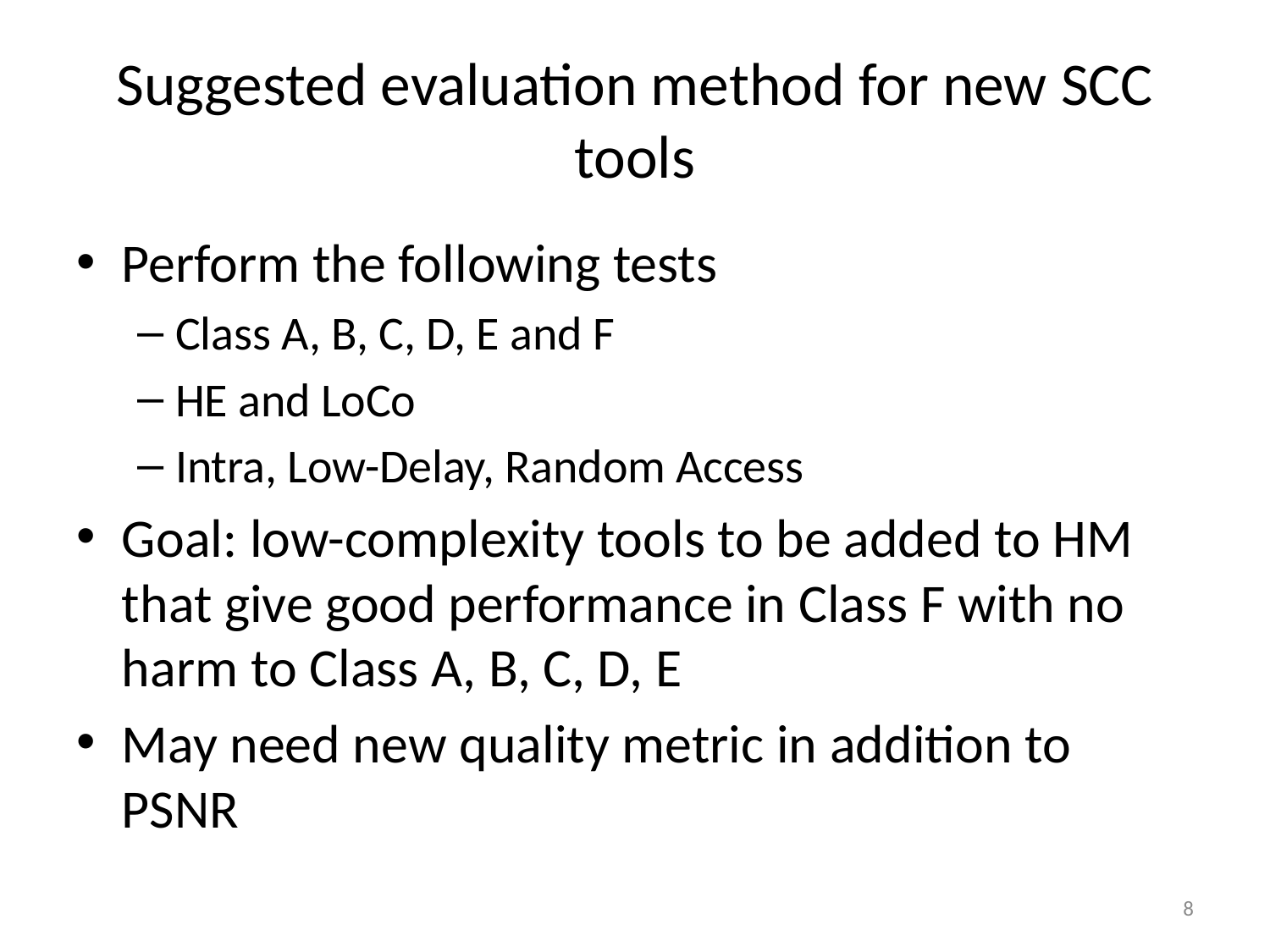

# Suggested evaluation method for new SCC tools
Perform the following tests
Class A, B, C, D, E and F
HE and LoCo
Intra, Low-Delay, Random Access
Goal: low-complexity tools to be added to HM that give good performance in Class F with no harm to Class A, B, C, D, E
May need new quality metric in addition to PSNR
8